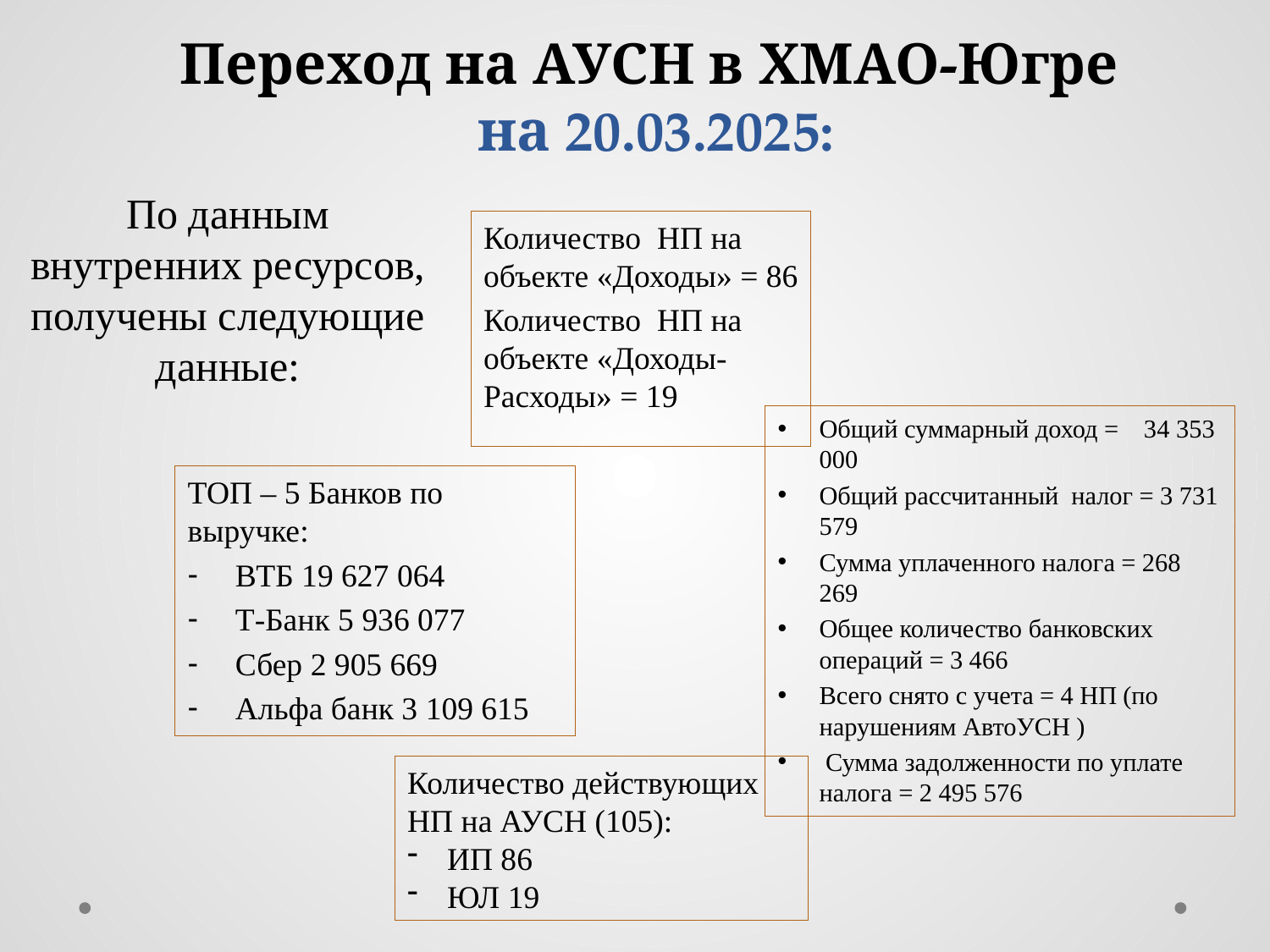

# Переход на АУСН в ХМАО-Югре на 20.03.2025:
По данным внутренних ресурсов, получены следующие данные:
Количество  НП на объекте «Доходы» = 86
Количество  НП на объекте «Доходы-Расходы» = 19

Общий суммарный доход =    34 353 000
Общий рассчитанный  налог = 3 731 579
Сумма уплаченного налога = 268 269
Общее количество банковских   операций = 3 466
Всего снято с учета = 4 НП (по нарушениям АвтоУСН )
 Сумма задолженности по уплате налога = 2 495 576

ТОП – 5 Банков по выручке:
ВТБ 19 627 064
Т-Банк 5 936 077
Сбер 2 905 669
Альфа банк 3 109 615
Количество действующих НП на АУСН (105):
ИП 86
ЮЛ 19